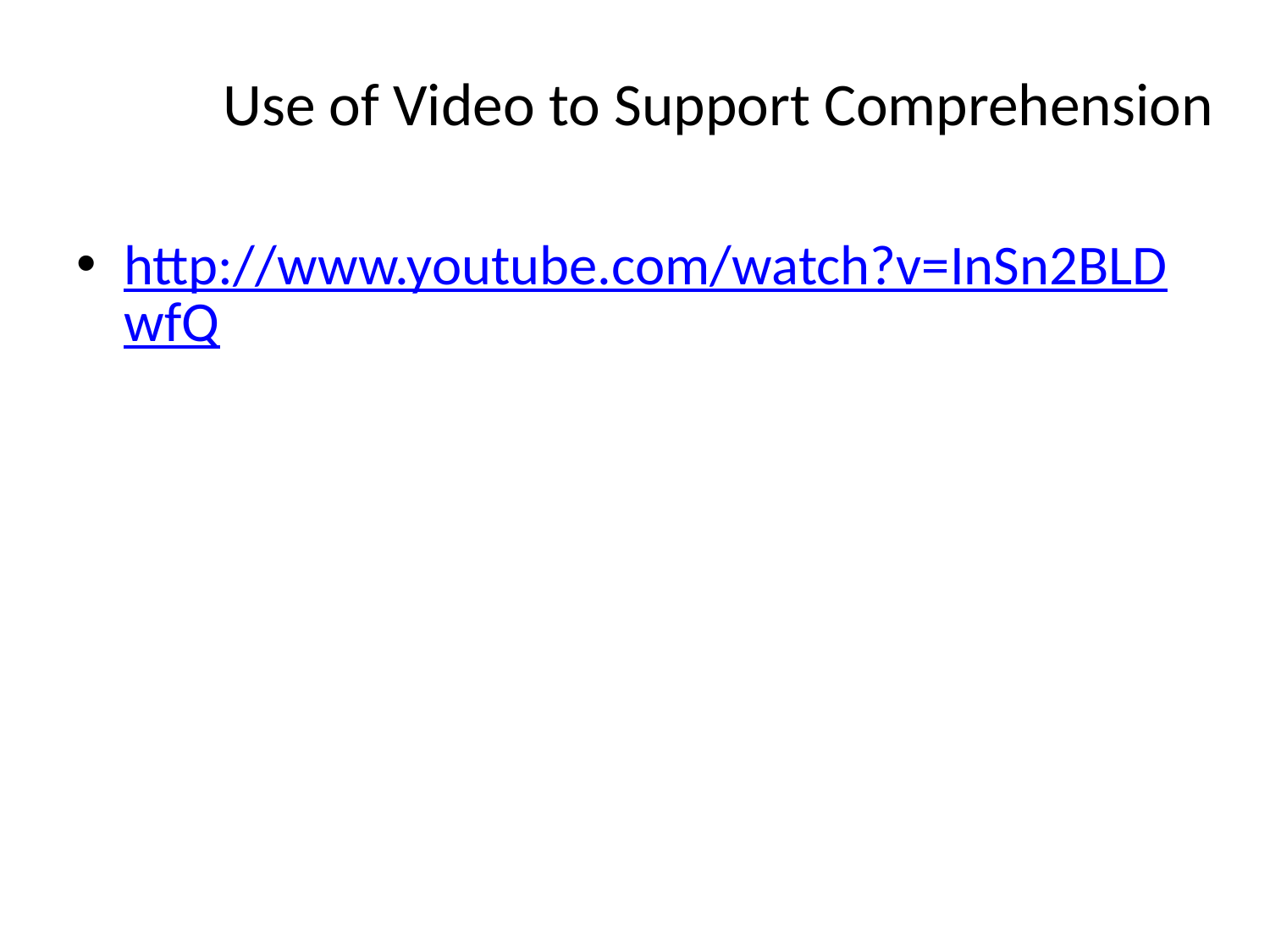

# Use of Video to Support Comprehension
http://www.youtube.com/watch?v=InSn2BLDwfQ